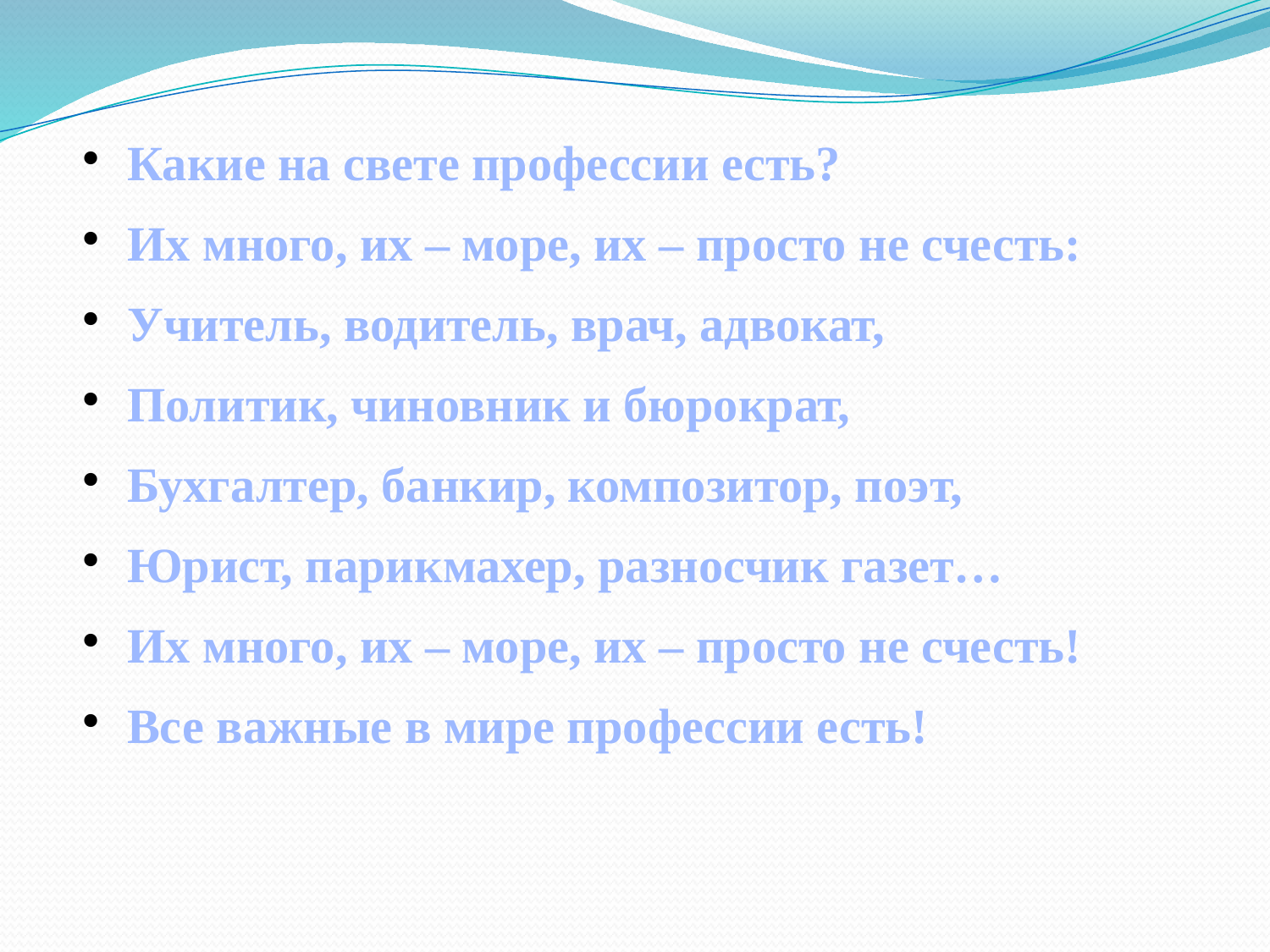

Какие на свете профессии есть?
Их много, их – море, их – просто не счесть:
Учитель, водитель, врач, адвокат,
Политик, чиновник и бюрократ,
Бухгалтер, банкир, композитор, поэт,
Юрист, парикмахер, разносчик газет…
Их много, их – море, их – просто не счесть!
Все важные в мире профессии есть!